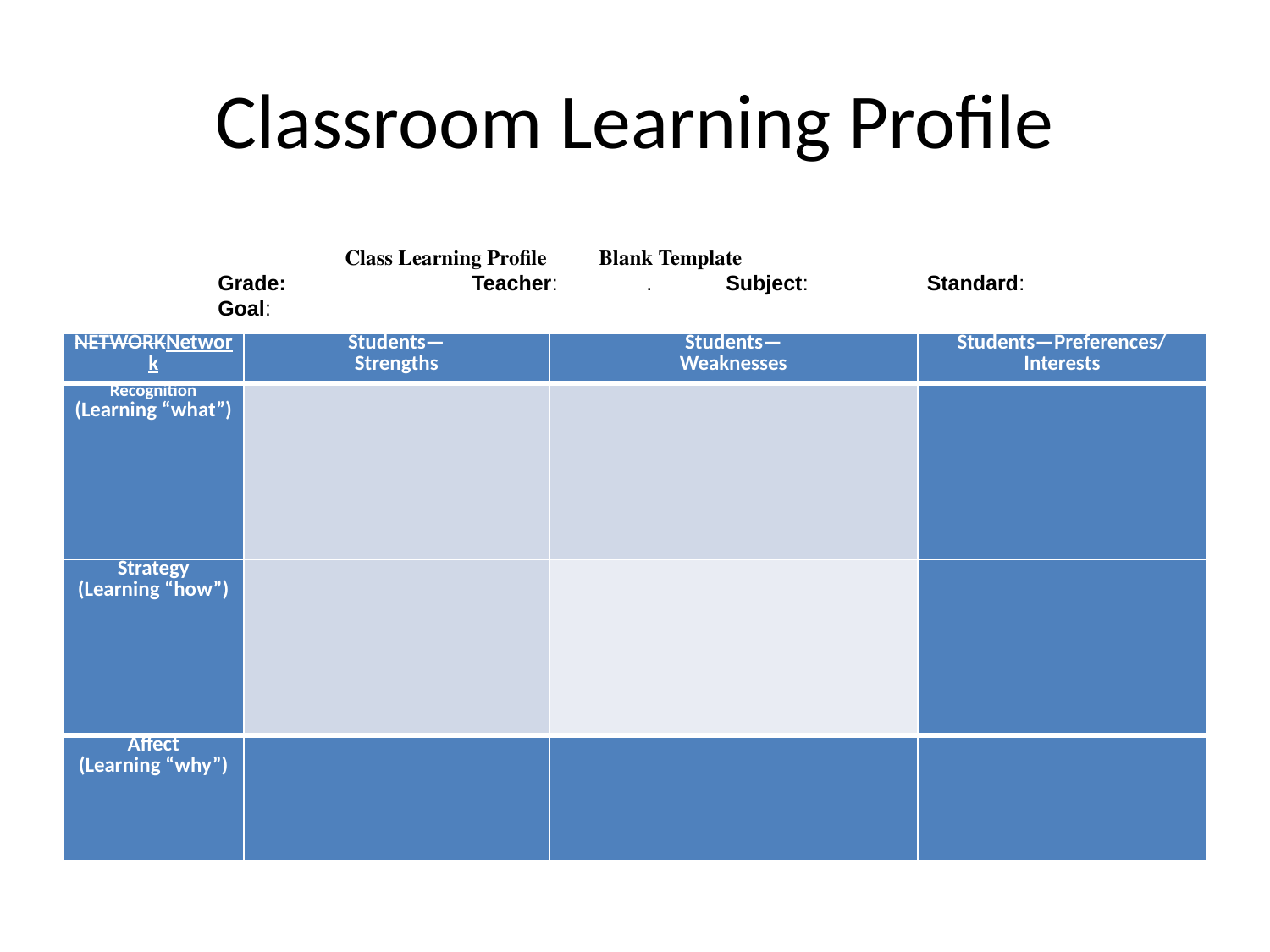

# Classroom Learning Profile
	Class Learning Profile	Blank Template
Grade:            	Teacher:               .    	Subject:                    Standard:
Goal:

| NETWORKNetwork | Students— Strengths | Students— Weaknesses | Students—Preferences/Interests |
| --- | --- | --- | --- |
| Recognition (Learning “what”) |  |  |  |
| Strategy (Learning “how”) |  |  |  |
| Affect (Learning “why”) |  |  |  |